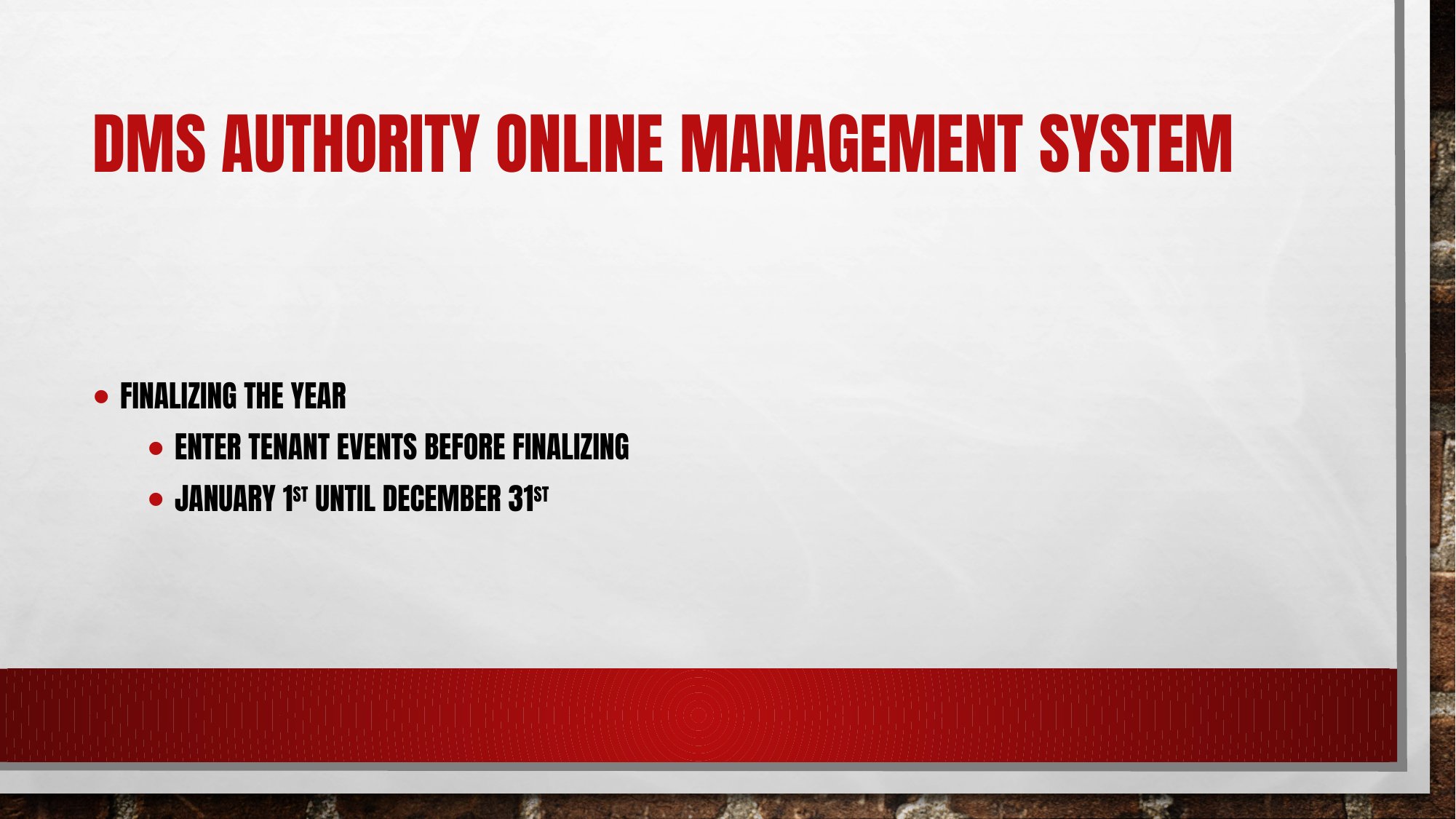

# DMS AUTHORITY ONLINE MANAGEMENT System
Finalizing the year
Enter tenant events before finalizing
January 1st until December 31st